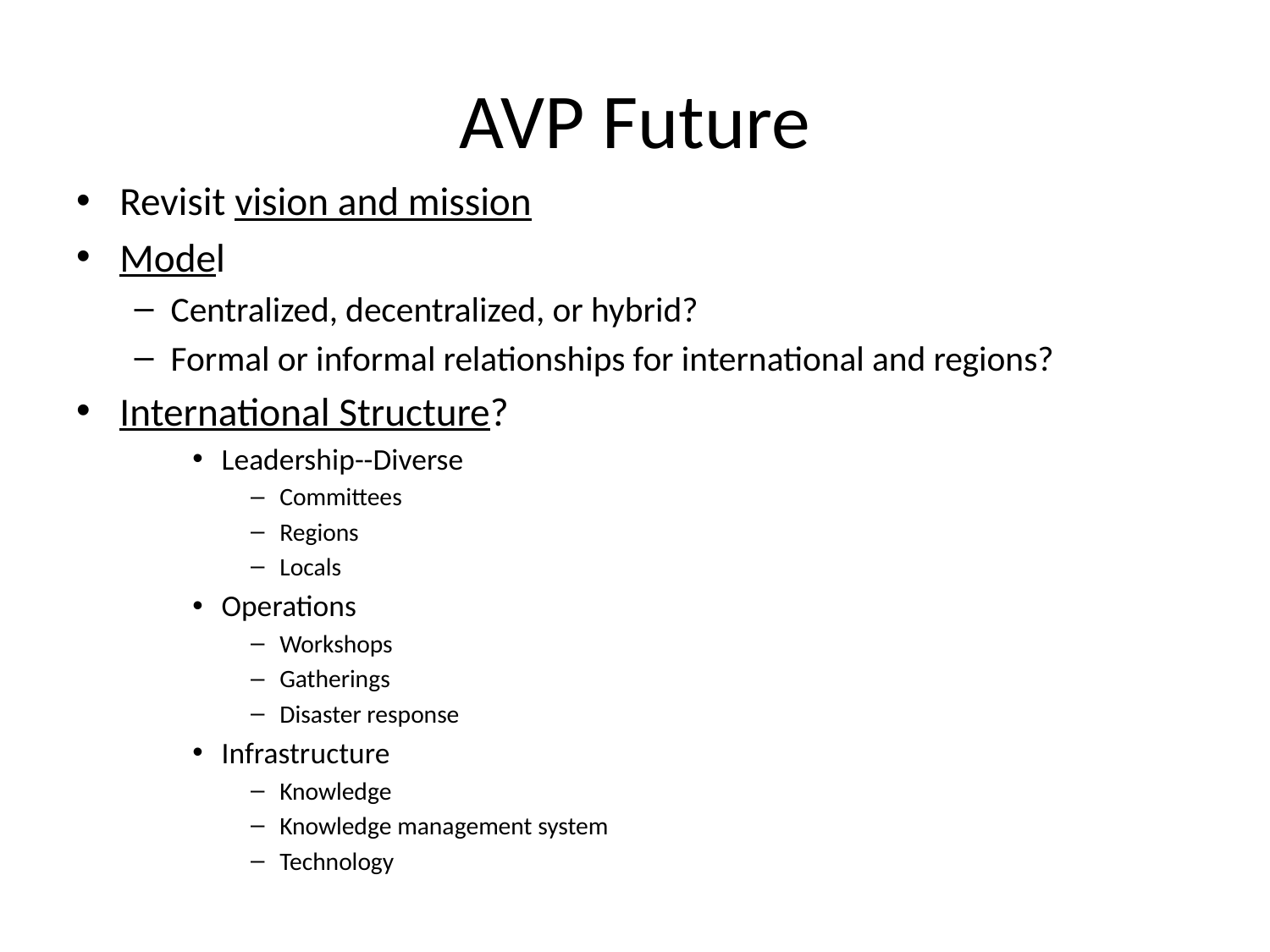

# AVP Future
Revisit vision and mission
Model
Centralized, decentralized, or hybrid?
Formal or informal relationships for international and regions?
International Structure?
Leadership--Diverse
Committees
Regions
Locals
Operations
Workshops
Gatherings
Disaster response
Infrastructure
Knowledge
Knowledge management system
Technology